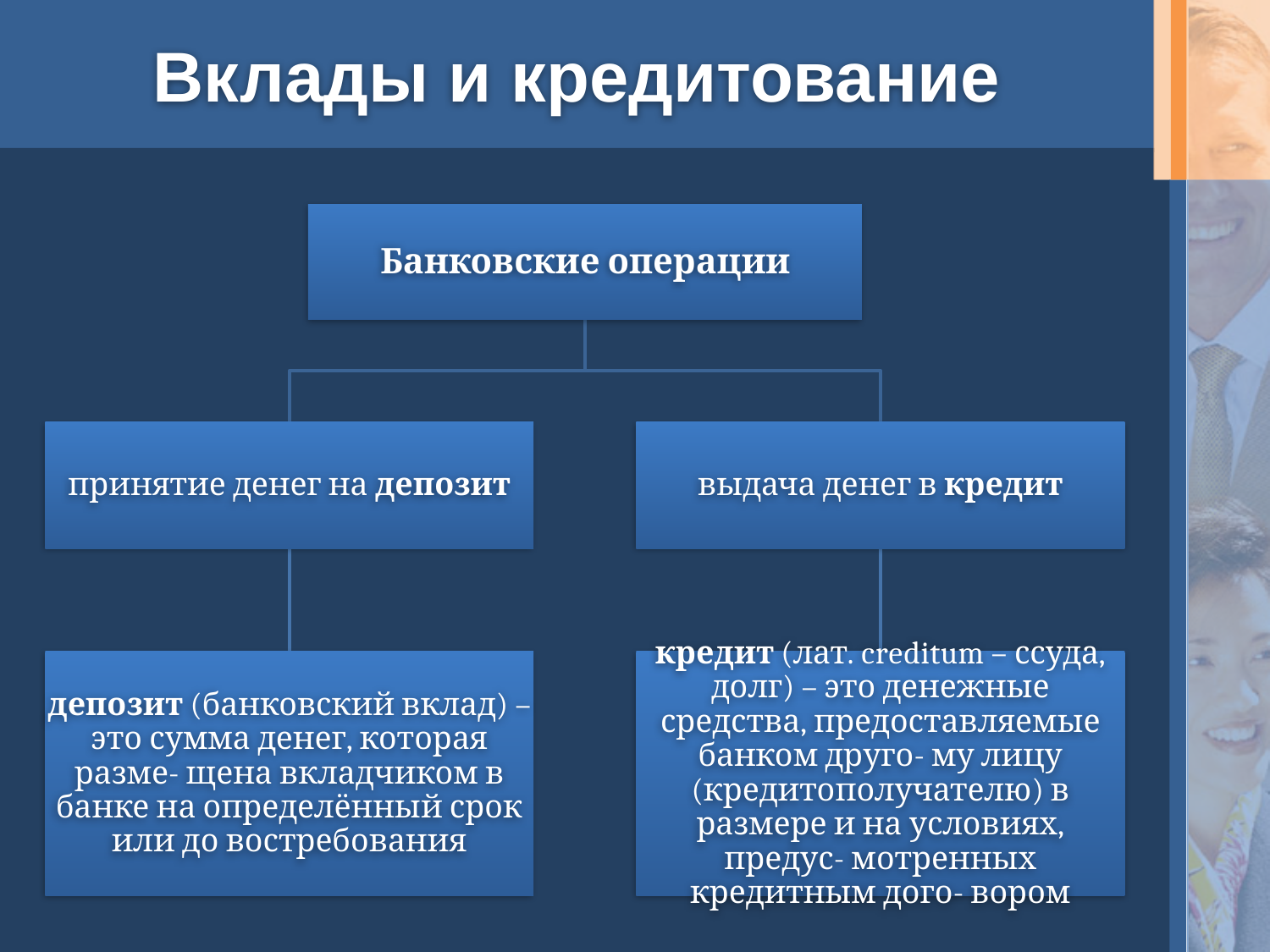

# Вклады и кредитование

Банковские операции

принятие денег на депозит

выдача денег в кредит

депозит (банковский вклад) – это сумма денег, которая разме- щена вкладчиком в банке на определённый срок или до востребования

кредит (лат. creditum – ссуда, долг) – это денежные средства, предоставляемые банком друго- му лицу (кредитополучателю) в размере и на условиях, предус- мотренных кредитным дого- вором